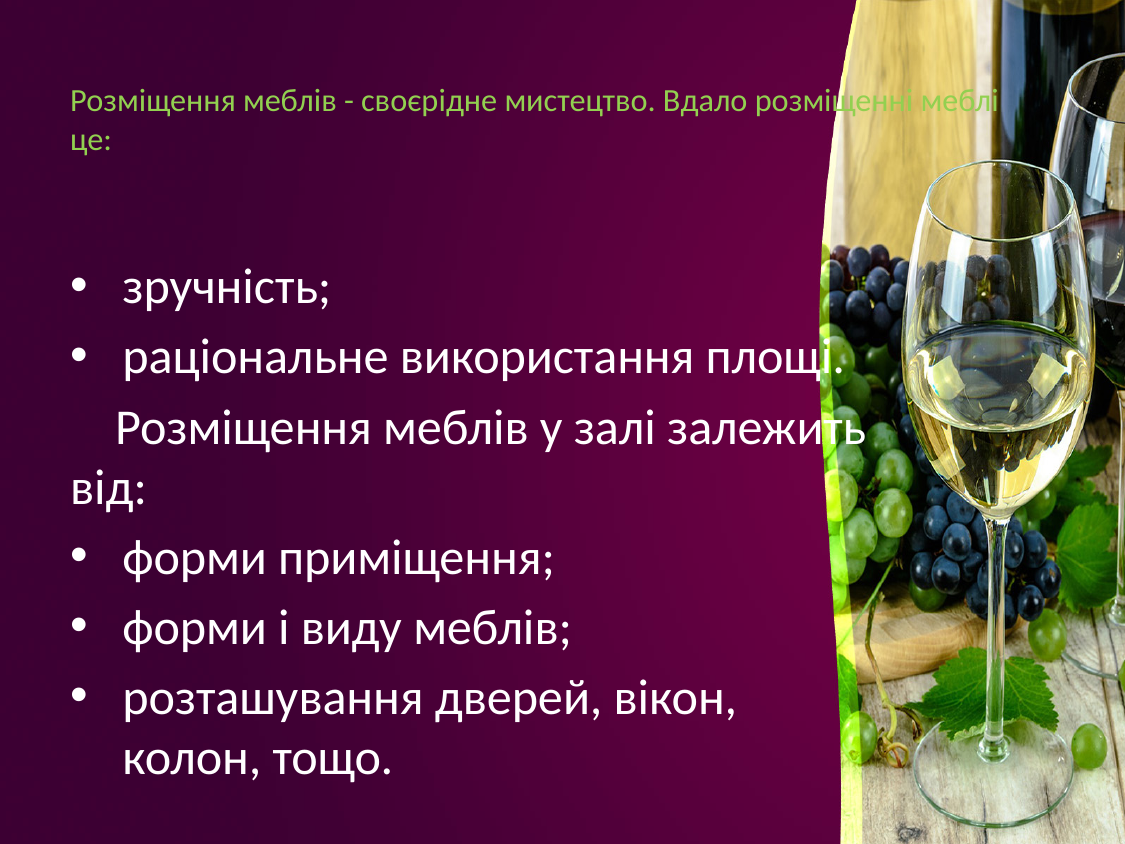

# Розміщення меблів - своєрідне мистецтво. Вдало розміщенні меблі це:
зручність;
раціональне використання площі.
    Розміщення меблів у залі залежить від:
форми приміщення;
форми і виду меблів;
розташування дверей, вікон, колон, тощо.